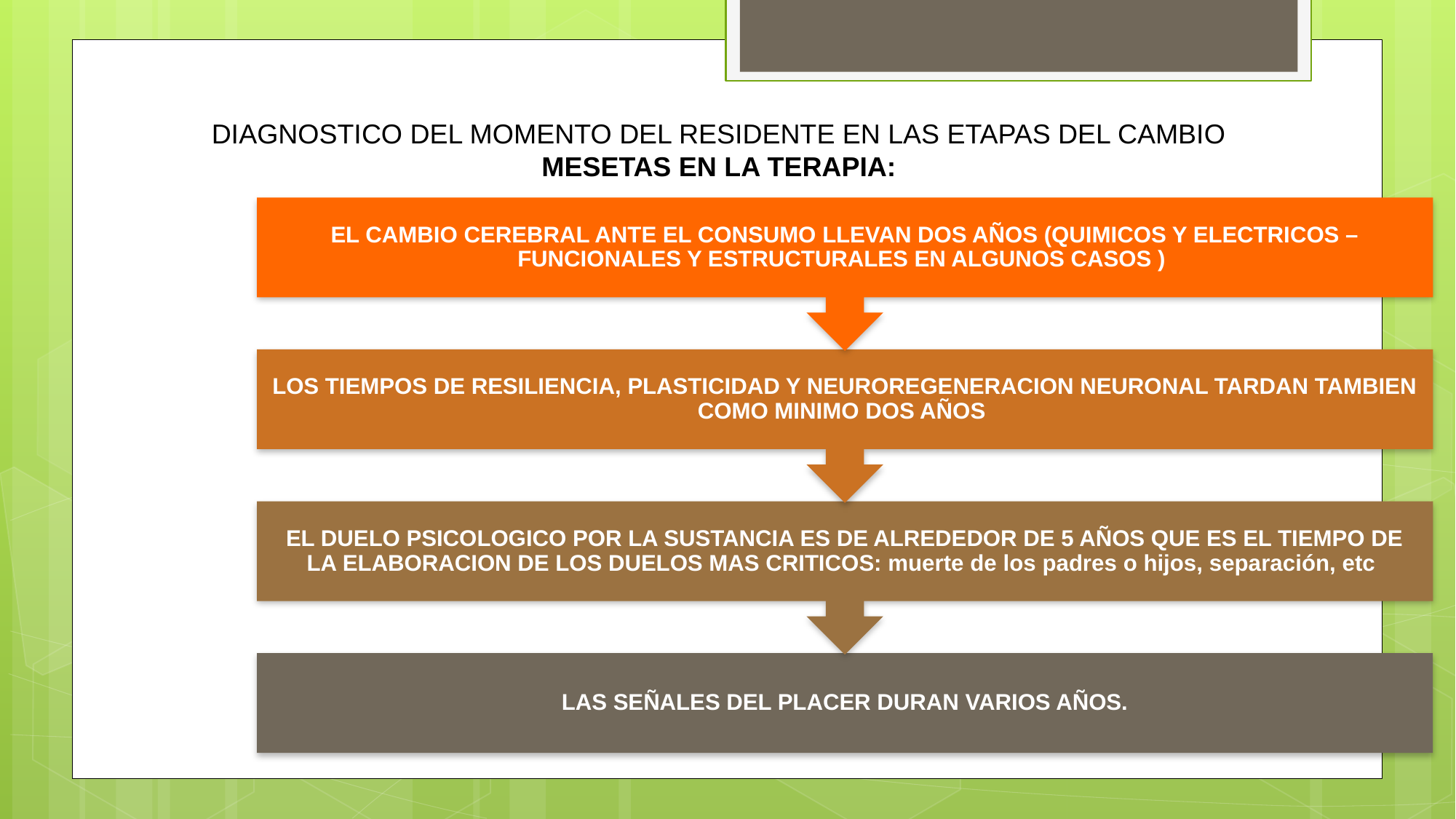

DIAGNOSTICO DEL MOMENTO DEL RESIDENTE EN LAS ETAPAS DEL CAMBIO
MESETAS EN LA TERAPIA:
LAS SEÑALES DEL PLACER DURAN VARIOS AÑOS.
EL DUELO PSICOLOGICO POR LA SUSTANCIA ES DE ALREDEDOR DE 5 AÑOS QUE ES EL TIEMPO DE LA ELABORACION DE LOS DUELOS MAS CRITICOS: muerte de los padres o hijos, separación, etc
LOS TIEMPOS DE RESILIENCIA, PLASTICIDAD Y NEUROREGENERACION NEURONAL TARDAN TAMBIEN COMO MINIMO DOS AÑOS
EL CAMBIO CEREBRAL ANTE EL CONSUMO LLEVAN DOS AÑOS (QUIMICOS Y ELECTRICOS –FUNCIONALES Y ESTRUCTURALES EN ALGUNOS CASOS )